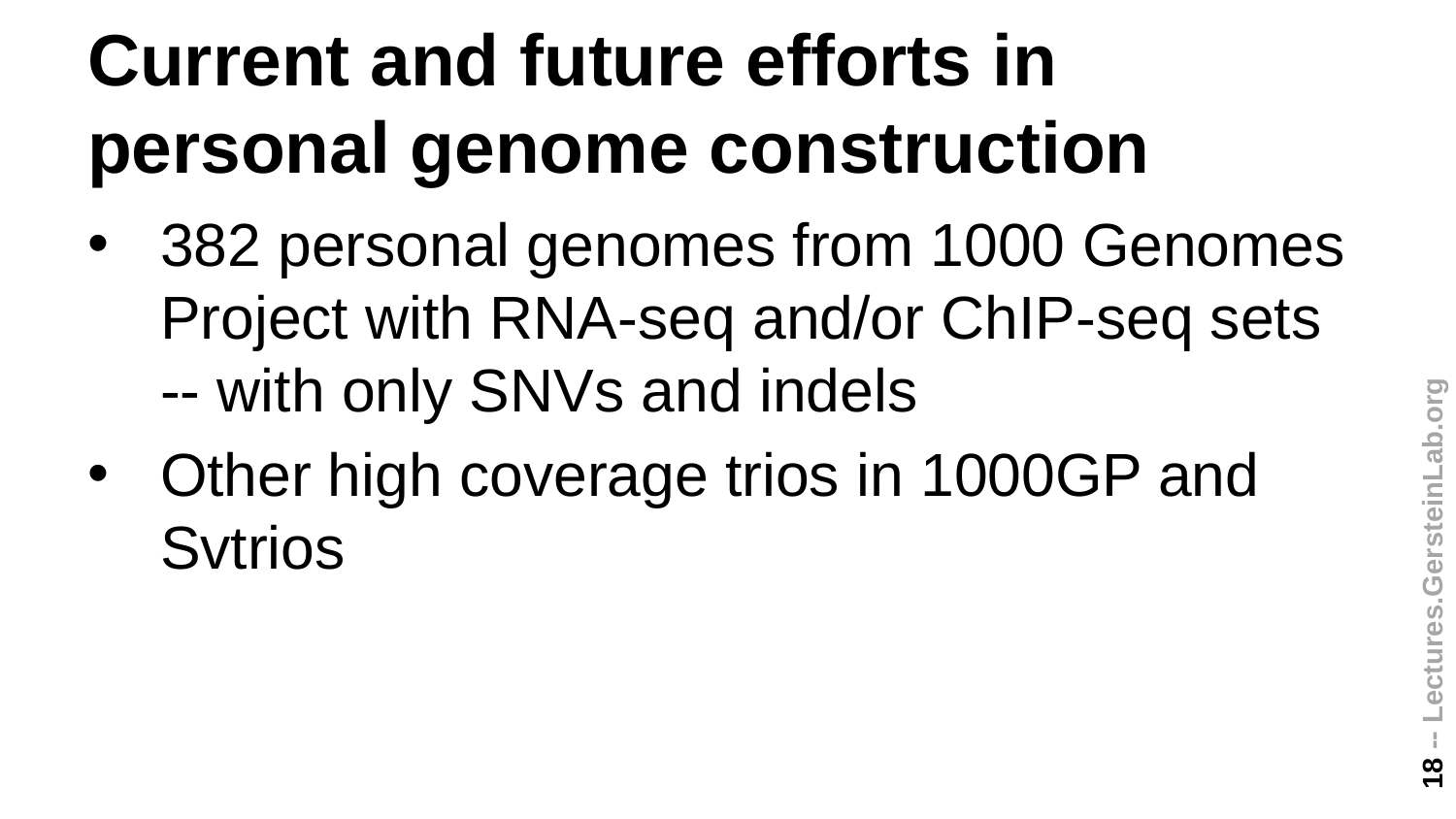

# Current and future efforts in personal genome construction
382 personal genomes from 1000 Genomes Project with RNA-seq and/or ChIP-seq sets
-- with only SNVs and indels
Other high coverage trios in 1000GP and Svtrios